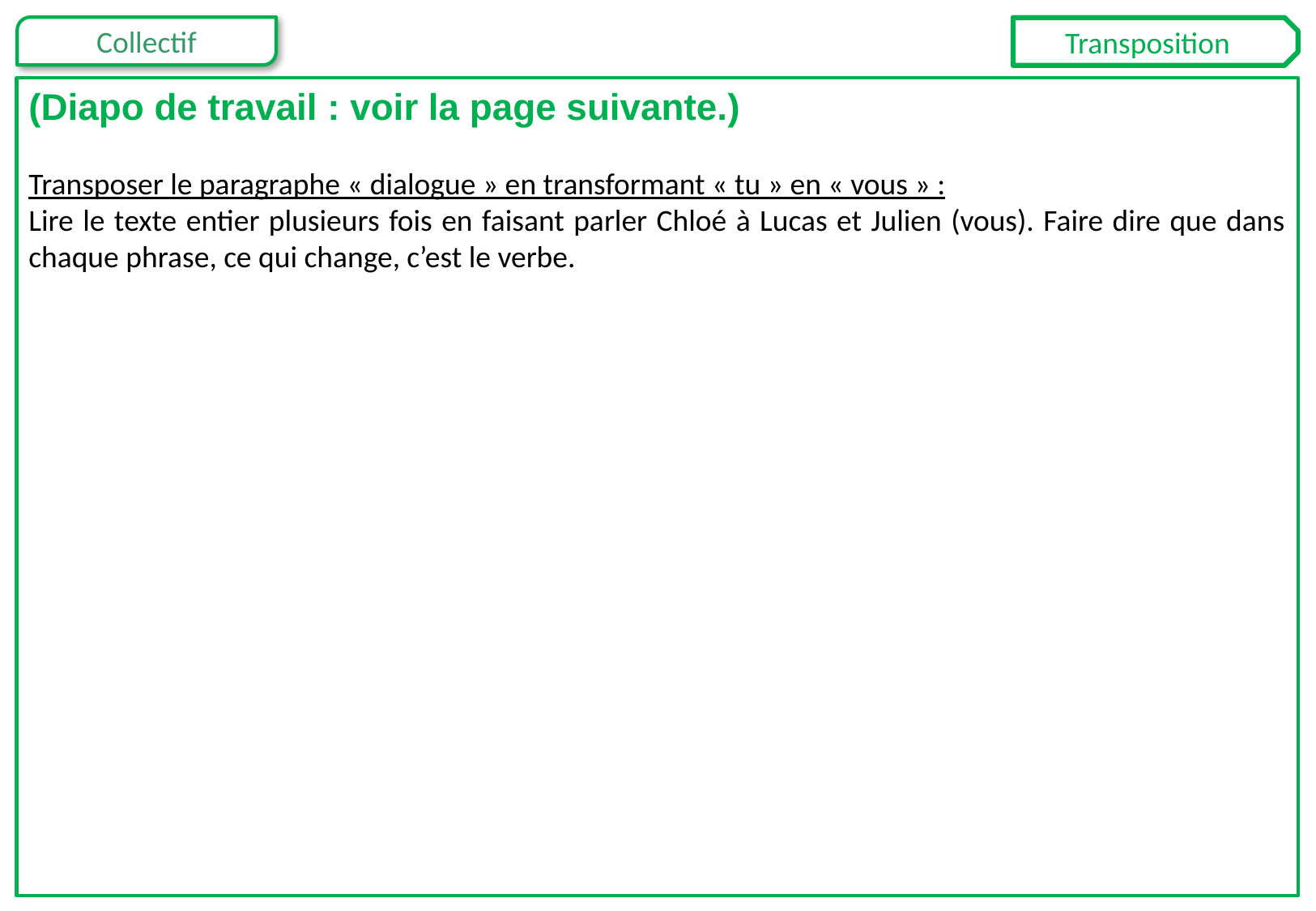

Transposition
(Diapo de travail : voir la page suivante.)

Transposer le paragraphe « dialogue » en transformant « tu » en « vous » :
Lire le texte entier plusieurs fois en faisant parler Chloé à Lucas et Julien (vous). Faire dire que dans chaque phrase, ce qui change, c’est le verbe.